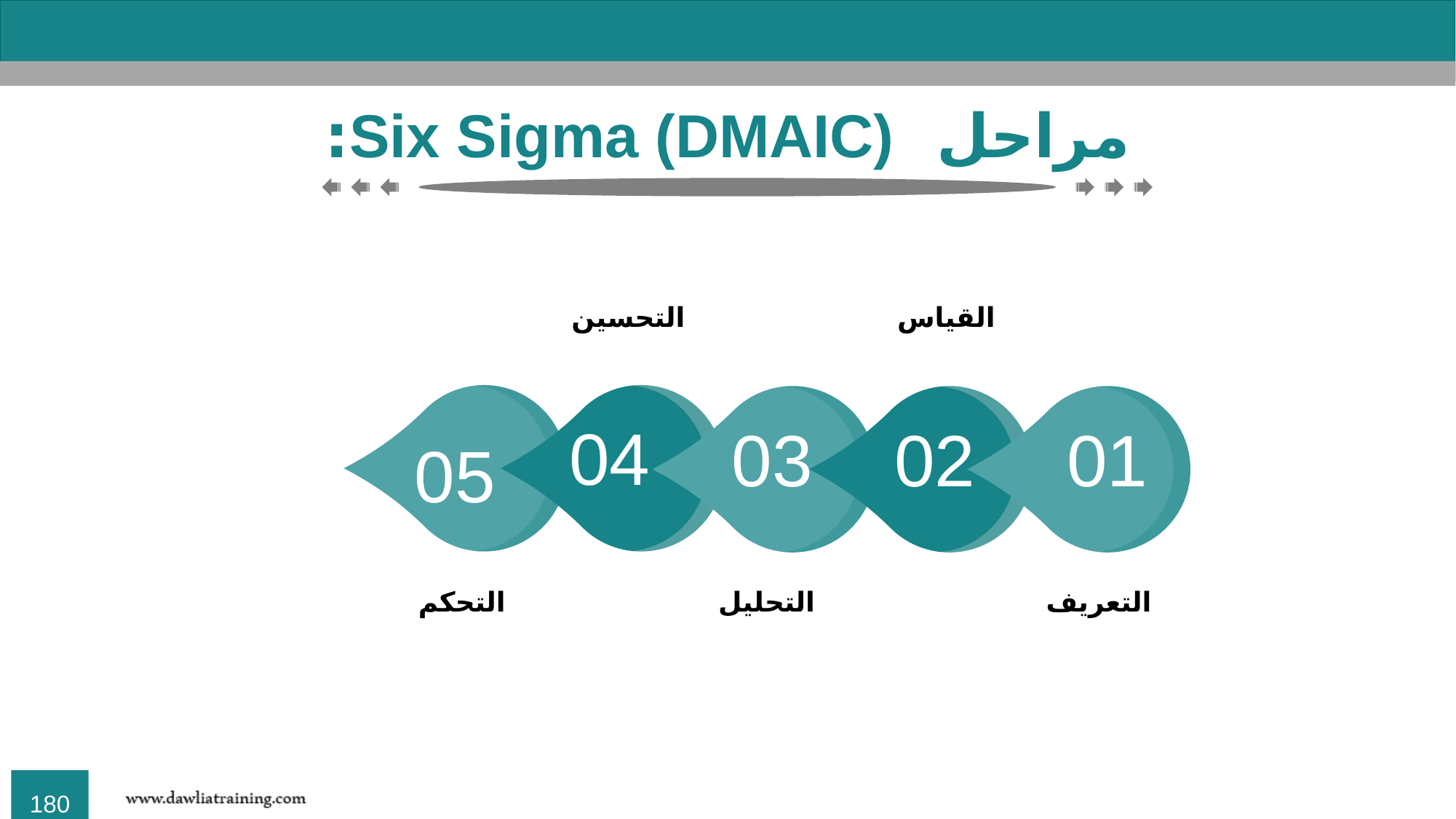

مراحل  Six Sigma (DMAIC):

التحسين

04
القياس

02

05
التحكم

03
التحليل

01
التعريف